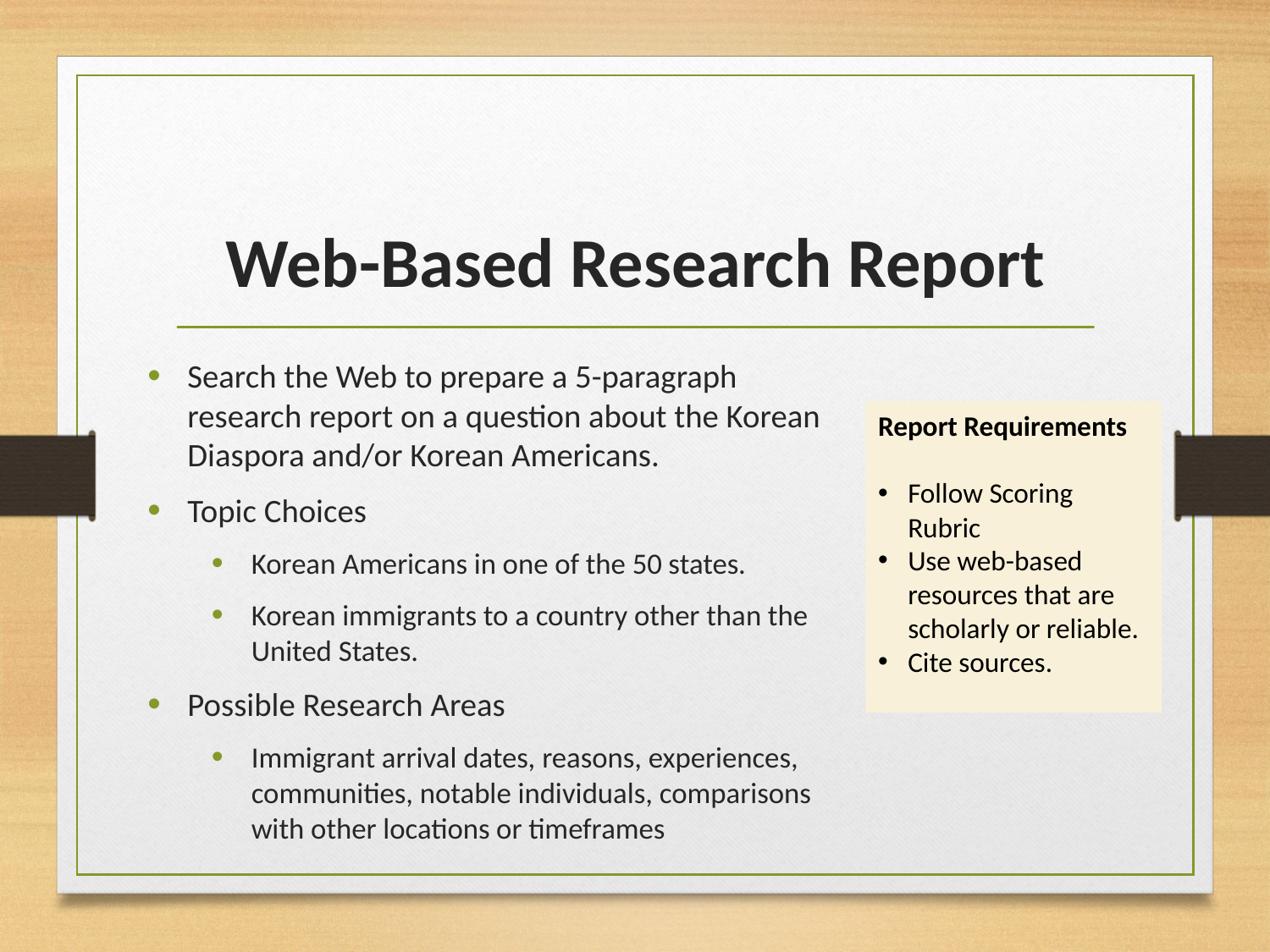

# Web-Based Research Report
Search the Web to prepare a 5-paragraph research report on a question about the Korean Diaspora and/or Korean Americans.
Topic Choices
Korean Americans in one of the 50 states.
Korean immigrants to a country other than the United States.
Possible Research Areas
Immigrant arrival dates, reasons, experiences, communities, notable individuals, comparisons with other locations or timeframes
Report Requirements

Follow Scoring Rubric
Use web-based resources that are scholarly or reliable.
Cite sources.